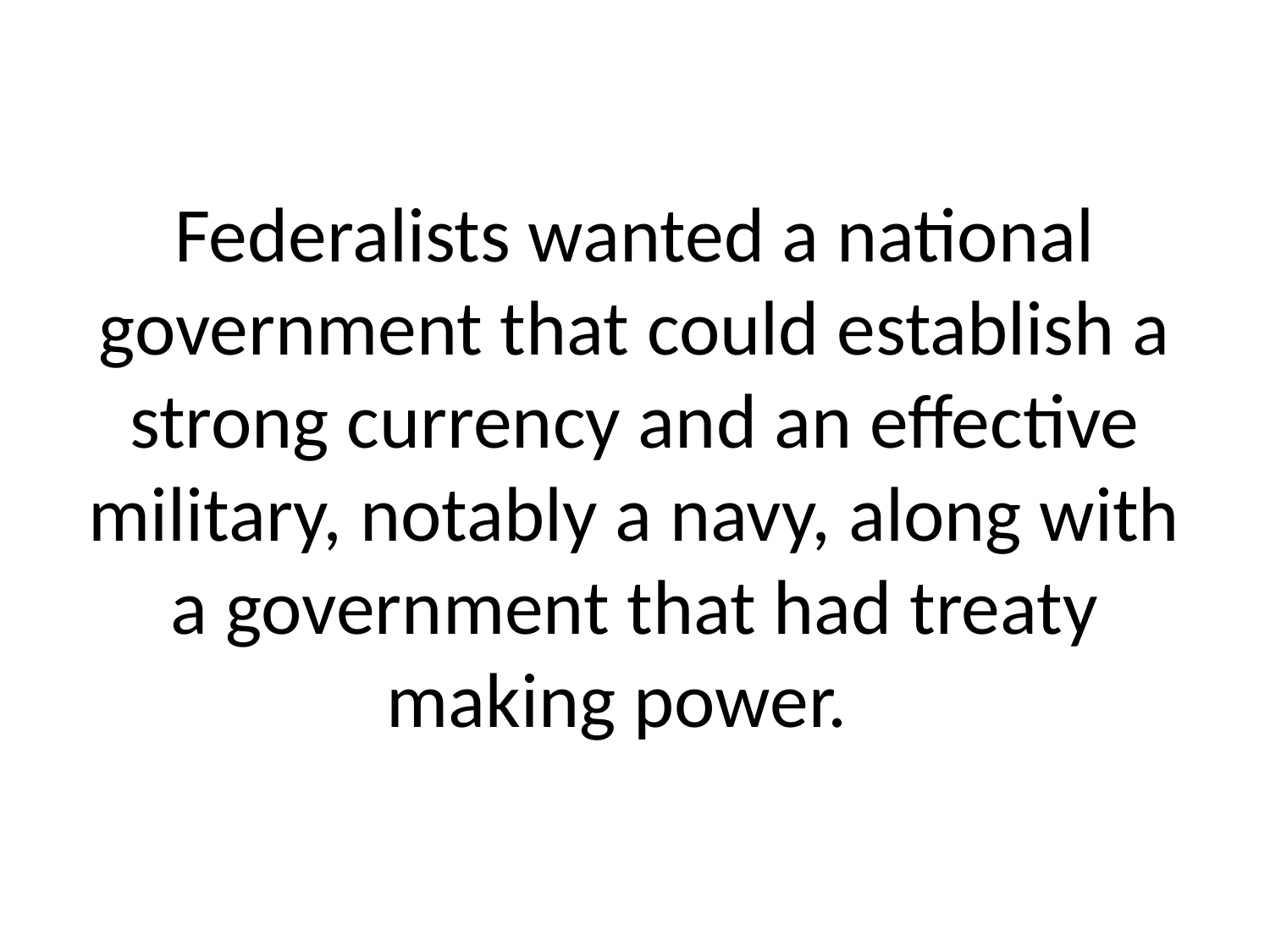

# Federalists wanted a national government that could establish a strong currency and an effective military, notably a navy, along with a government that had treaty making power.